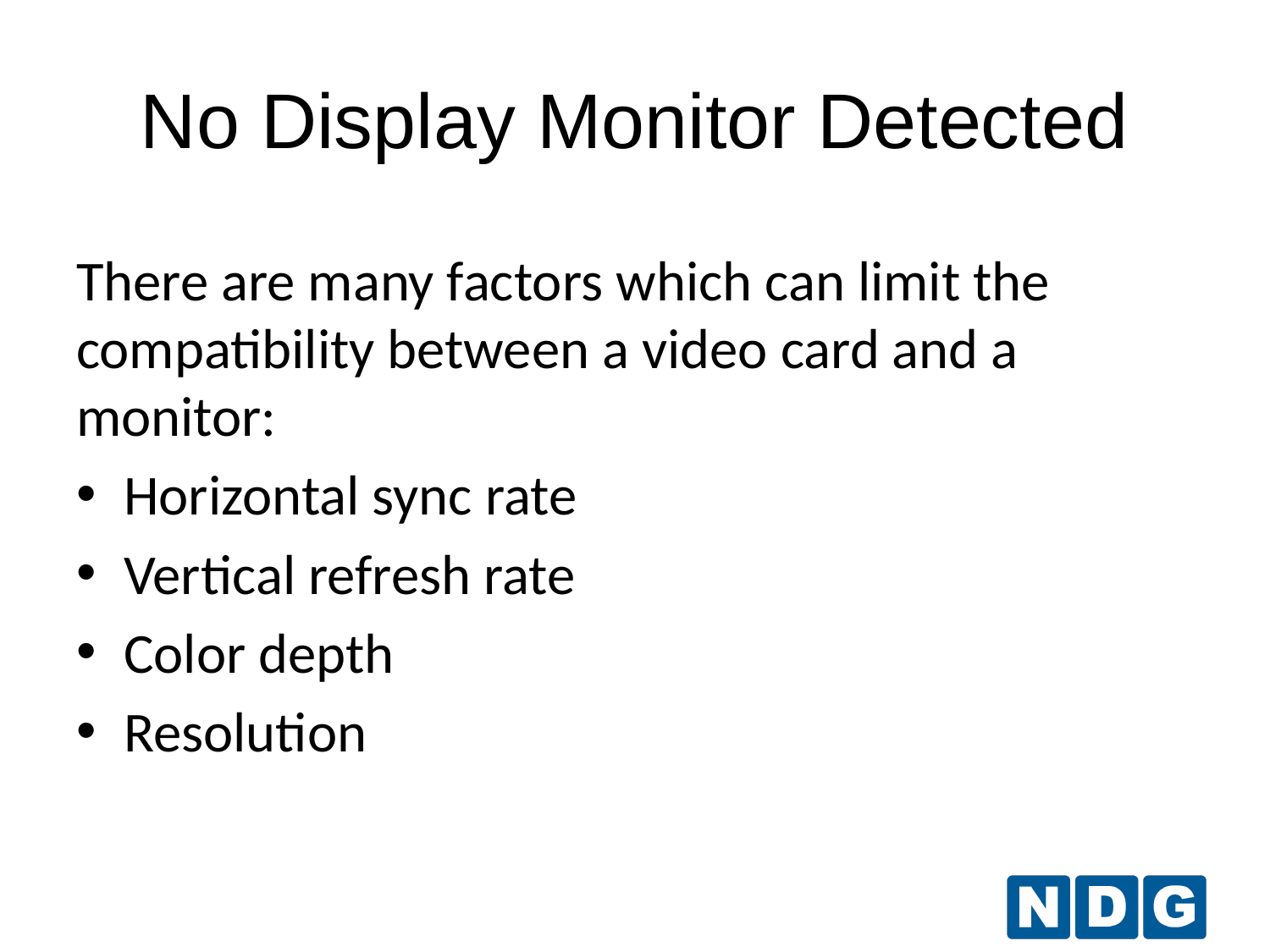

# No Display Monitor Detected
There are many factors which can limit the compatibility between a video card and a monitor:
Horizontal sync rate
Vertical refresh rate
Color depth
Resolution